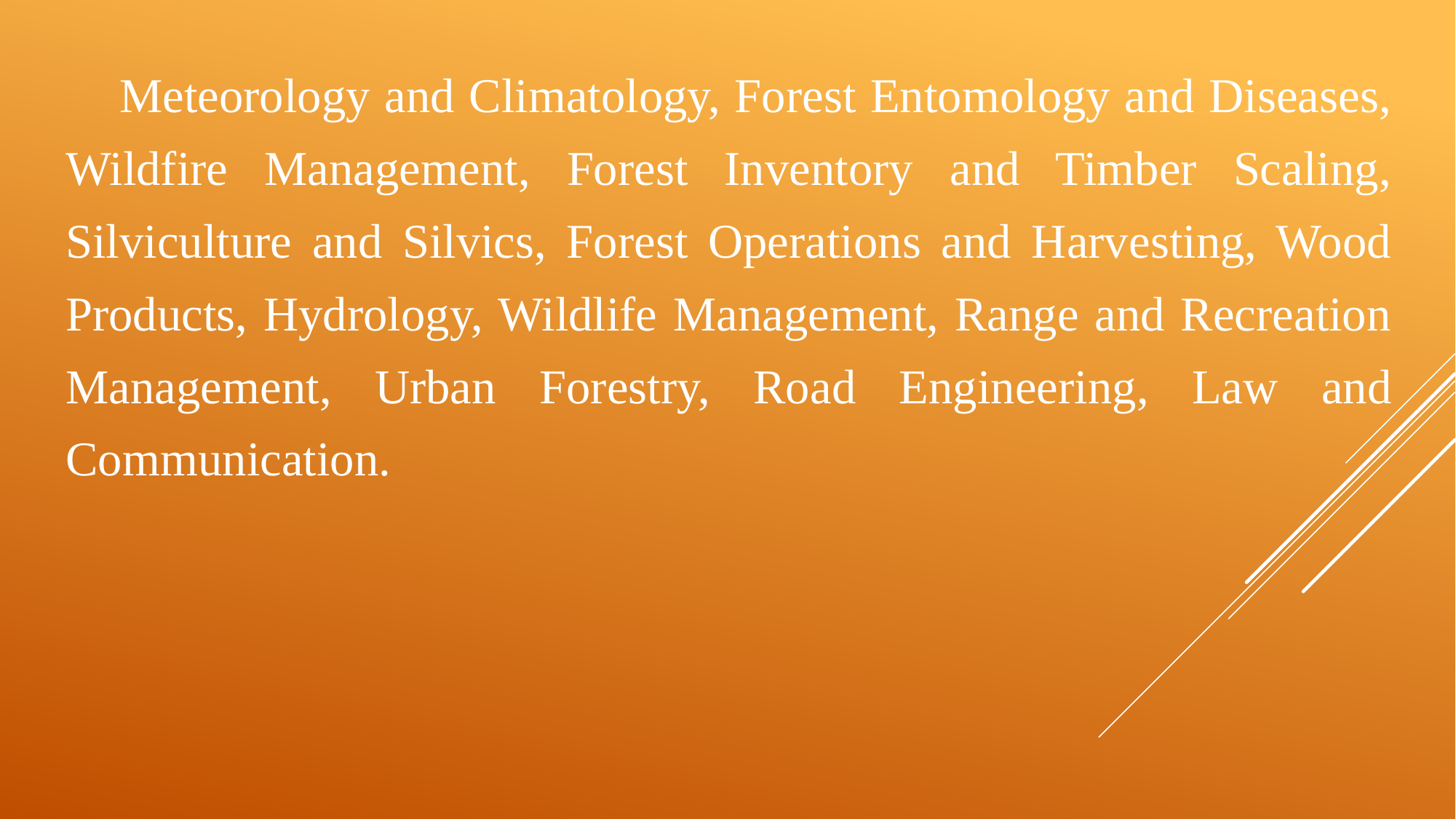

Meteorology and Climatology, Forest Entomology and Diseases, Wildfire Management, Forest Inventory and Timber Scaling, Silviculture and Silvics, Forest Operations and Harvesting, Wood Products, Hydrology, Wildlife Management, Range and Recreation Management, Urban Forestry, Road Engineering, Law and Communication.